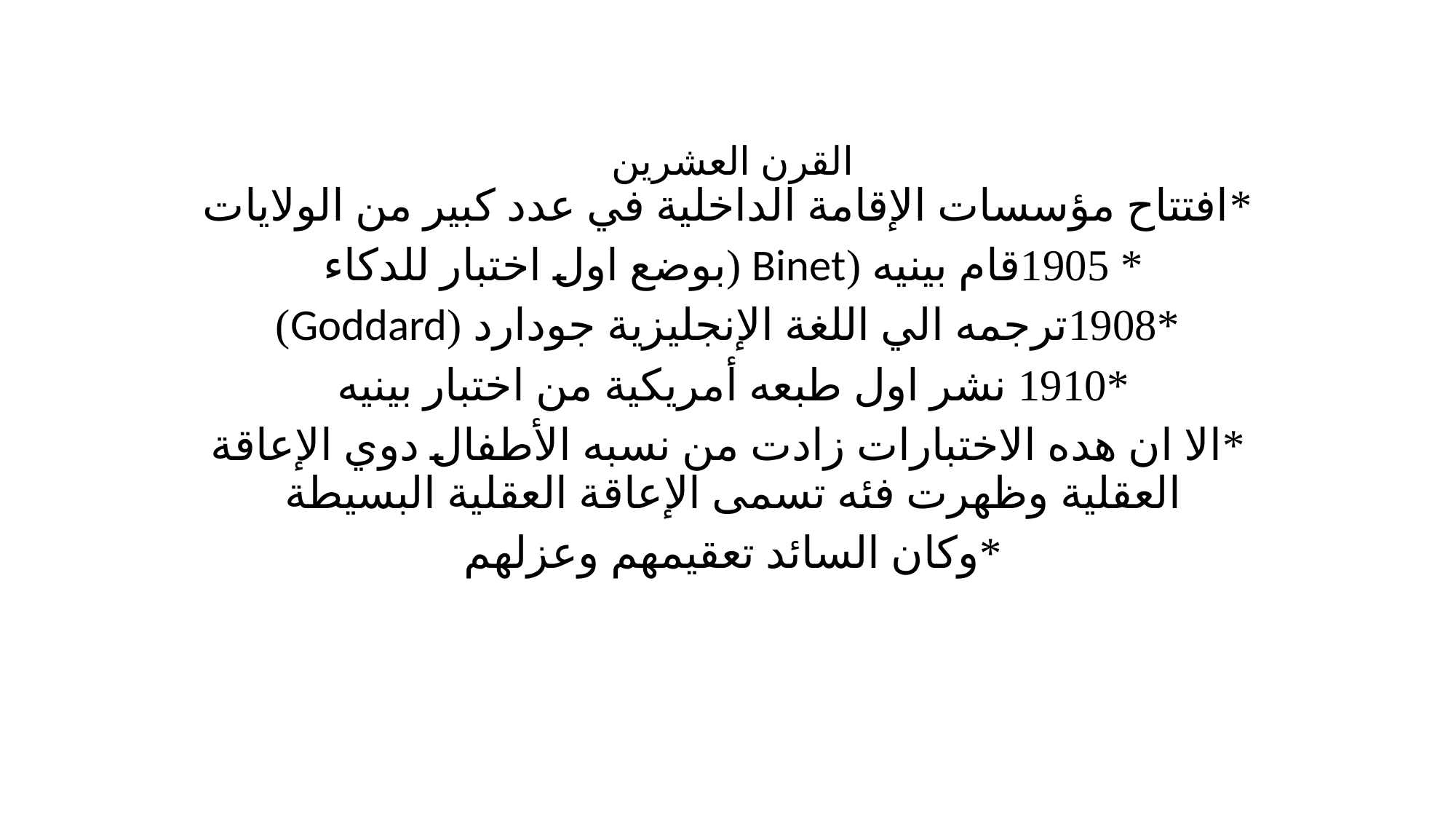

# القرن العشرين
*افتتاح مؤسسات الإقامة الداخلية في عدد كبير من الولايات
* 1905قام بينيه (Binet (بوضع اول اختبار للدكاء
*1908ترجمه الي اللغة الإنجليزية جودارد (Goddard)
*1910 نشر اول طبعه أمريكية من اختبار بينيه
*الا ان هده الاختبارات زادت من نسبه الأطفال دوي الإعاقة العقلية وظهرت فئه تسمى الإعاقة العقلية البسيطة
*وكان السائد تعقيمهم وعزلهم